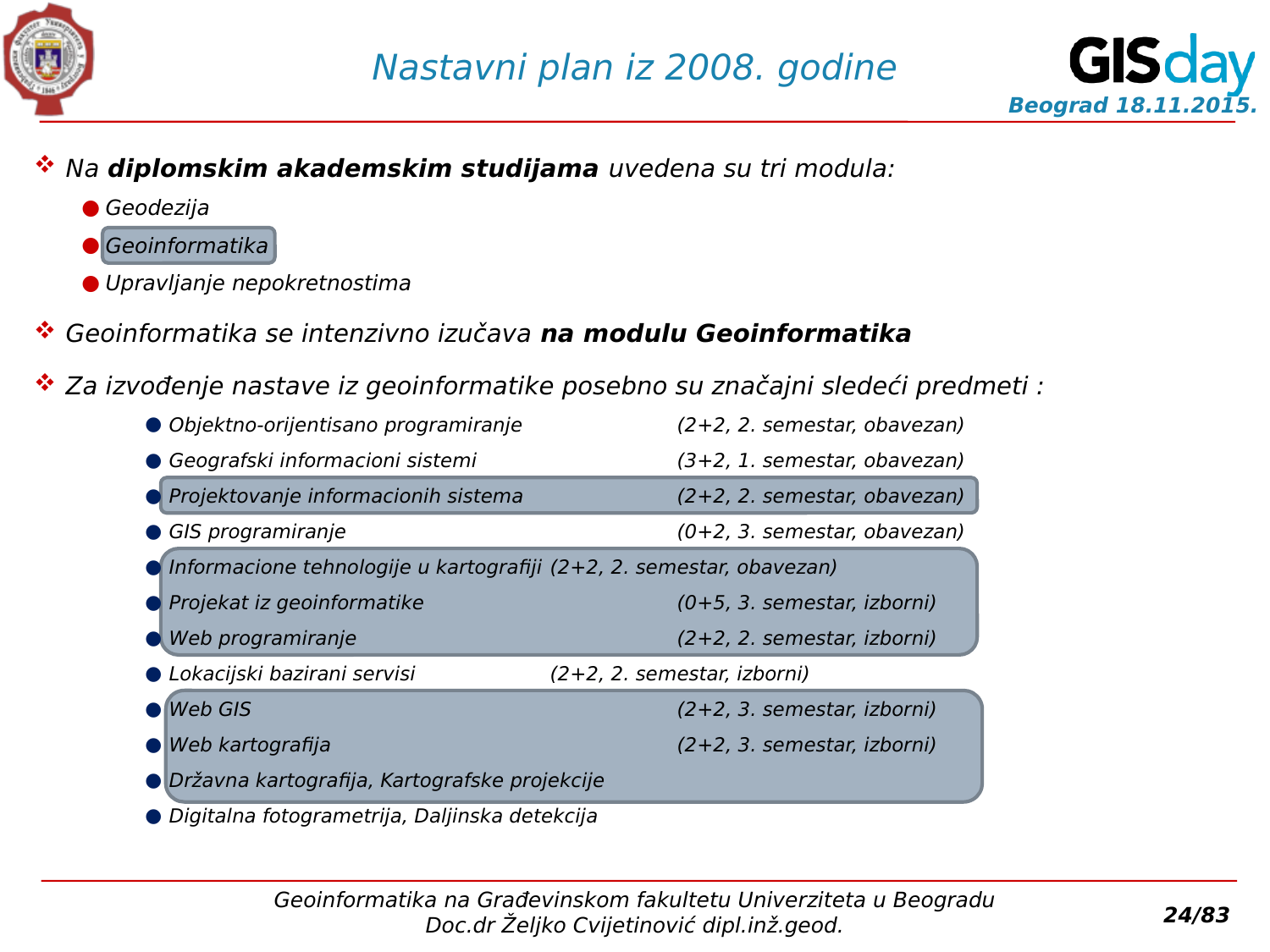

# Nastavni plan iz 2008. godine
Na diplomskim akademskim studijama uvedena su tri modula:
Geodezija
Geoinformatika
Upravljanje nepokretnostima
Geoinformatika se intenzivno izučava na modulu Geoinformatika
Za izvođenje nastave iz geoinformatike posebno su značajni sledeći predmeti :
Objektno-orijentisano programiranje		(2+2, 2. semestar, obavezan)
Geografski informacioni sistemi		(3+2, 1. semestar, obavezan)
Projektovanje informacionih sistema		(2+2, 2. semestar, obavezan)
GIS programiranje			(0+2, 3. semestar, obavezan)
Informacione tehnologije u kartografiji	(2+2, 2. semestar, obavezan)
Projekat iz geoinformatike 		(0+5, 3. semestar, izborni)
Web programiranje 			(2+2, 2. semestar, izborni)
Lokacijski bazirani servisi		(2+2, 2. semestar, izborni)
Web GIS				(2+2, 3. semestar, izborni)
Web kartografija			(2+2, 3. semestar, izborni)
Državna kartografija, Kartografske projekcije
Digitalna fotogrametrija, Daljinska detekcija